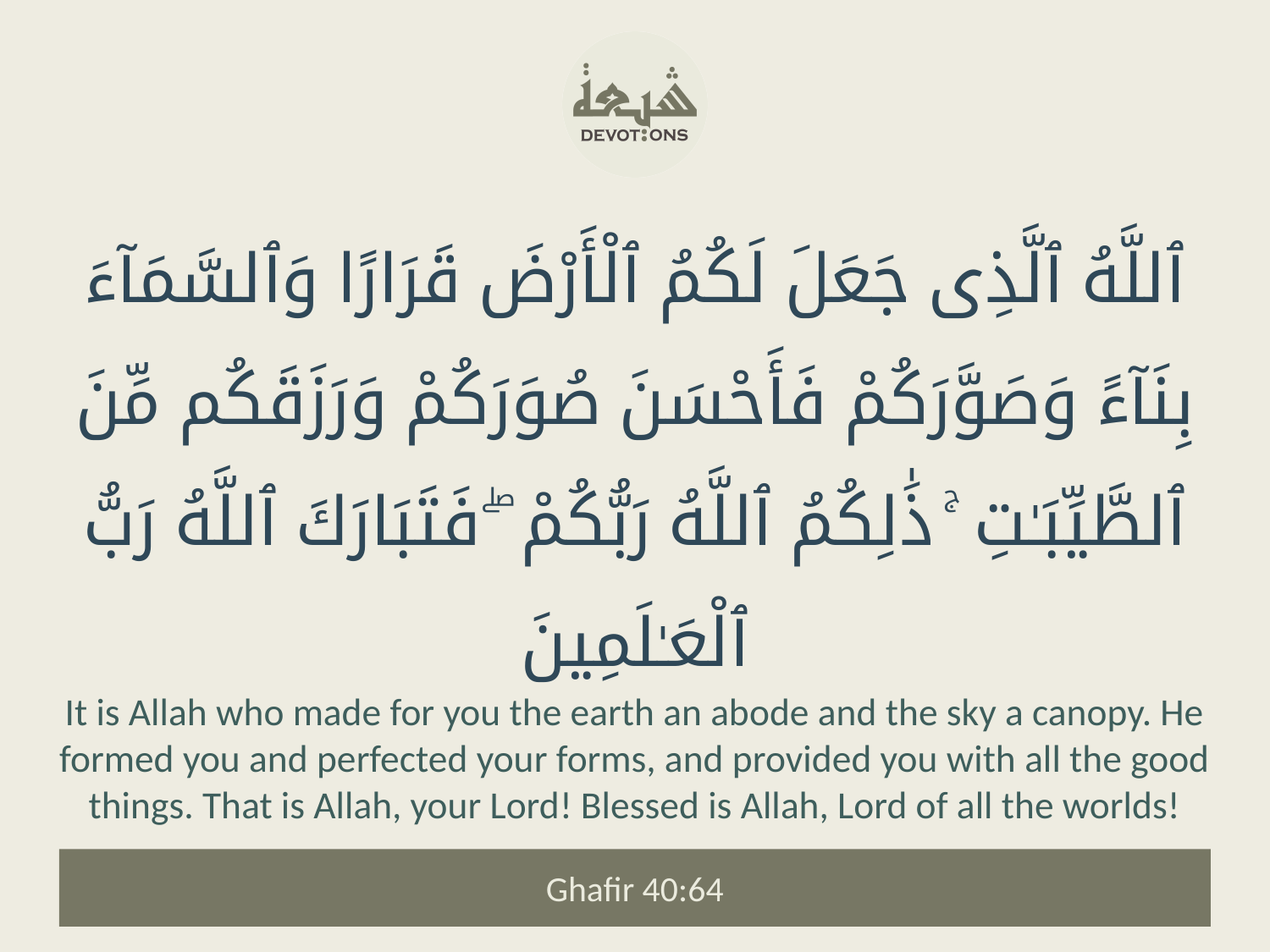

ٱللَّهُ ٱلَّذِى جَعَلَ لَكُمُ ٱلْأَرْضَ قَرَارًا وَٱلسَّمَآءَ بِنَآءً وَصَوَّرَكُمْ فَأَحْسَنَ صُوَرَكُمْ وَرَزَقَكُم مِّنَ ٱلطَّيِّبَـٰتِ ۚ ذَٰلِكُمُ ٱللَّهُ رَبُّكُمْ ۖ فَتَبَارَكَ ٱللَّهُ رَبُّ ٱلْعَـٰلَمِينَ
It is Allah who made for you the earth an abode and the sky a canopy. He formed you and perfected your forms, and provided you with all the good things. That is Allah, your Lord! Blessed is Allah, Lord of all the worlds!
Ghafir 40:64